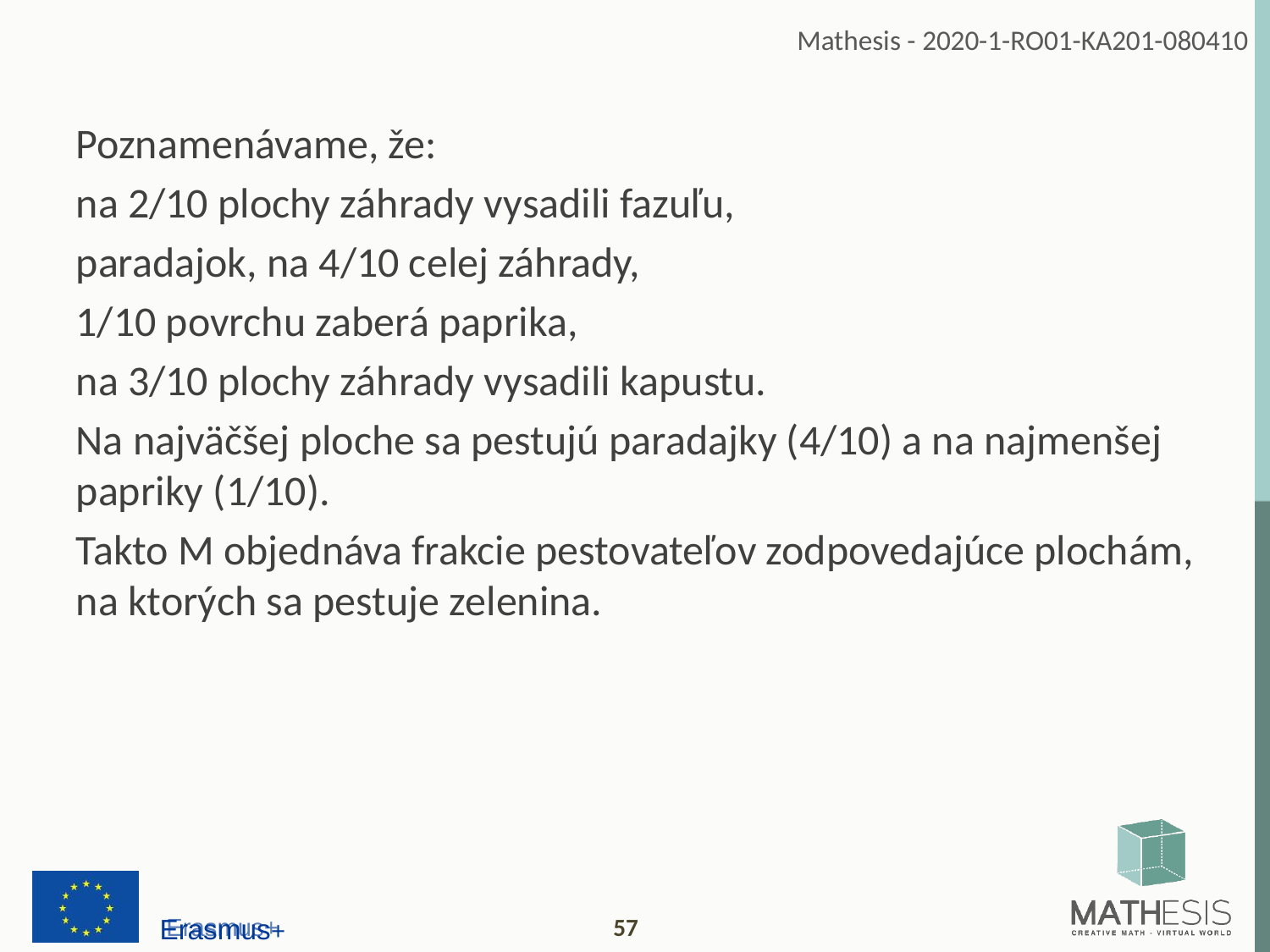

Poznamenávame, že:
na 2/10 plochy záhrady vysadili fazuľu,
paradajok, na 4/10 celej záhrady,
1/10 povrchu zaberá paprika,
na 3/10 plochy záhrady vysadili kapustu.
Na najväčšej ploche sa pestujú paradajky (4/10) a na najmenšej papriky (1/10).
Takto M objednáva frakcie pestovateľov zodpovedajúce plochám, na ktorých sa pestuje zelenina.